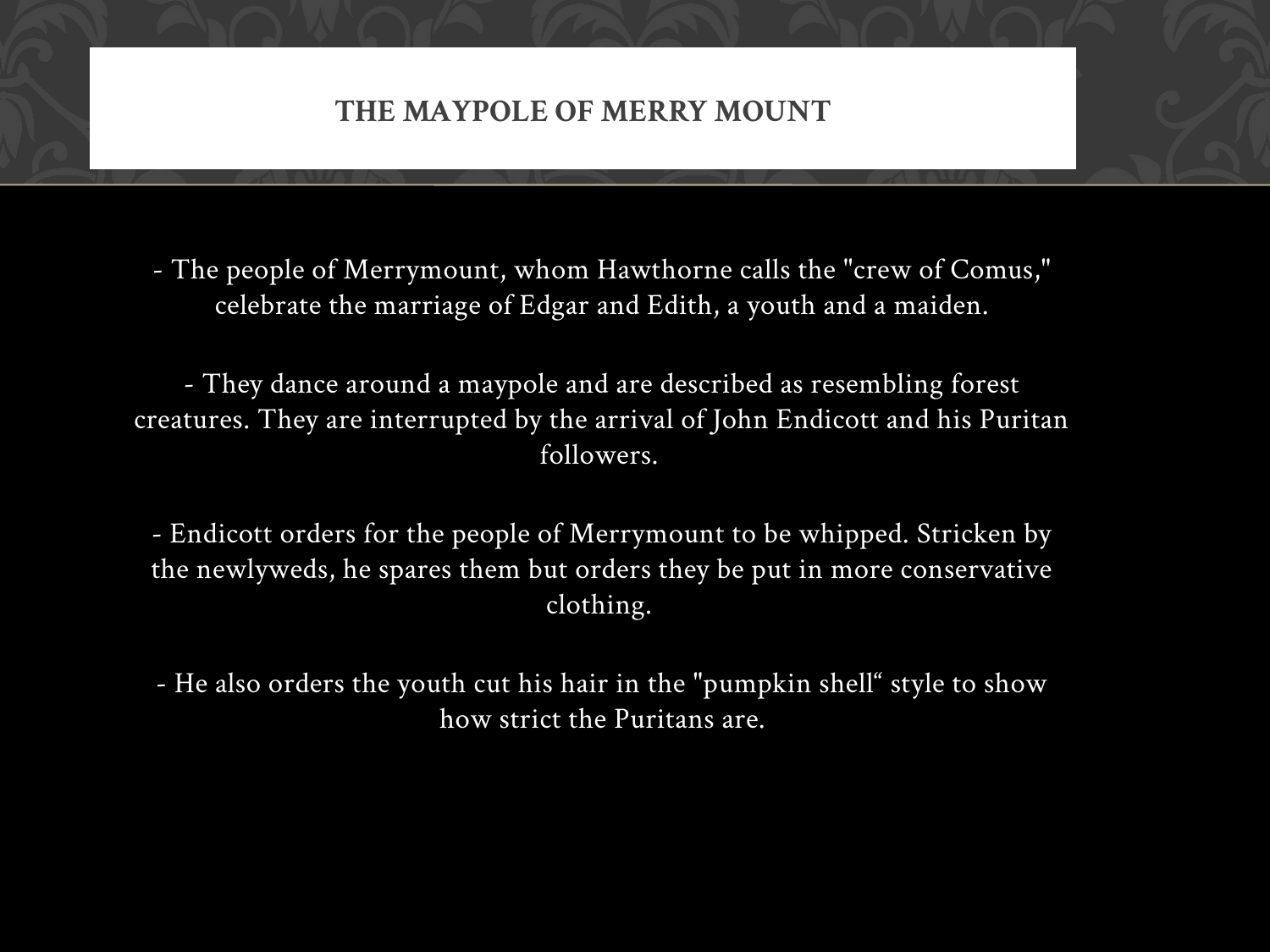

# The MayPole of Merry Mount
- The people of Merrymount, whom Hawthorne calls the "crew of Comus," celebrate the marriage of Edgar and Edith, a youth and a maiden.

- They dance around a maypole and are described as resembling forest creatures. They are interrupted by the arrival of John Endicott and his Puritan followers.

- Endicott orders for the people of Merrymount to be whipped. Stricken by the newlyweds, he spares them but orders they be put in more conservative clothing.

- He also orders the youth cut his hair in the "pumpkin shell“ style to show how strict the Puritans are.